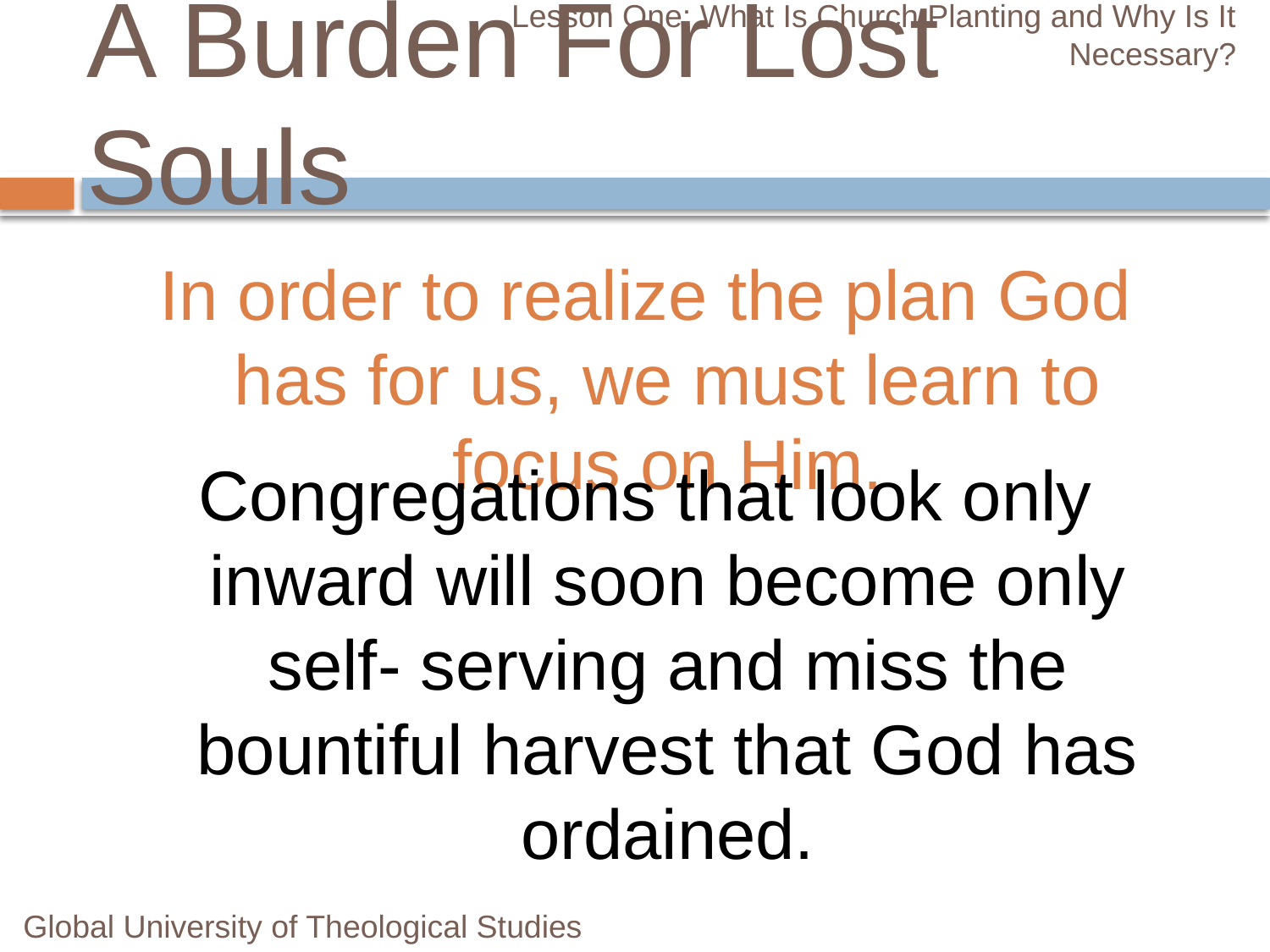

Lesson One: What Is Church Planting and Why Is It Necessary?
# A Burden For Lost Souls
In order to realize the plan God has for us, we must learn to focus on Him.
Congregations that look only inward will soon become only self- serving and miss the bountiful harvest that God has ordained.
Global University of Theological Studies